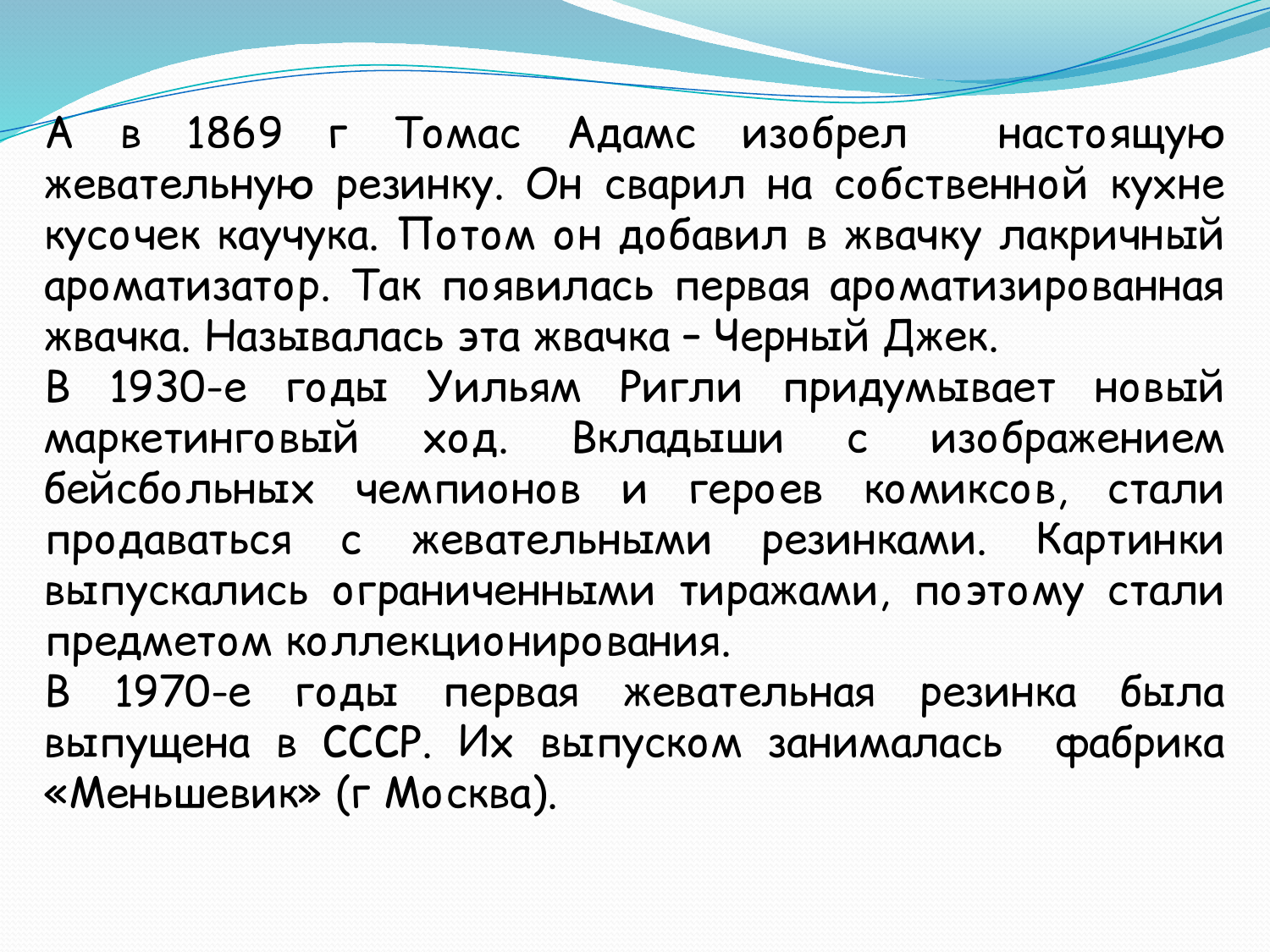

А в 1869 г Томас Адамс изобрел  настоящую жевательную резинку. Он сварил на собственной кухне кусочек каучука. Потом он добавил в жвачку лакричный ароматизатор. Так появилась первая ароматизированная жвачка. Называлась эта жвачка – Черный Джек.
В 1930-е годы Уильям Ригли придумывает новый маркетинговый ход. Вкладыши с изображением бейсбольных чемпионов и героев комиксов, стали продаваться с жевательными резинками. Картинки выпускались ограниченными тиражами, поэтому стали предметом коллекционирования.
В 1970-е годы первая жевательная резинка была выпущена в СССР. Их выпуском занималась  фабрика «Меньшевик» (г Москва).